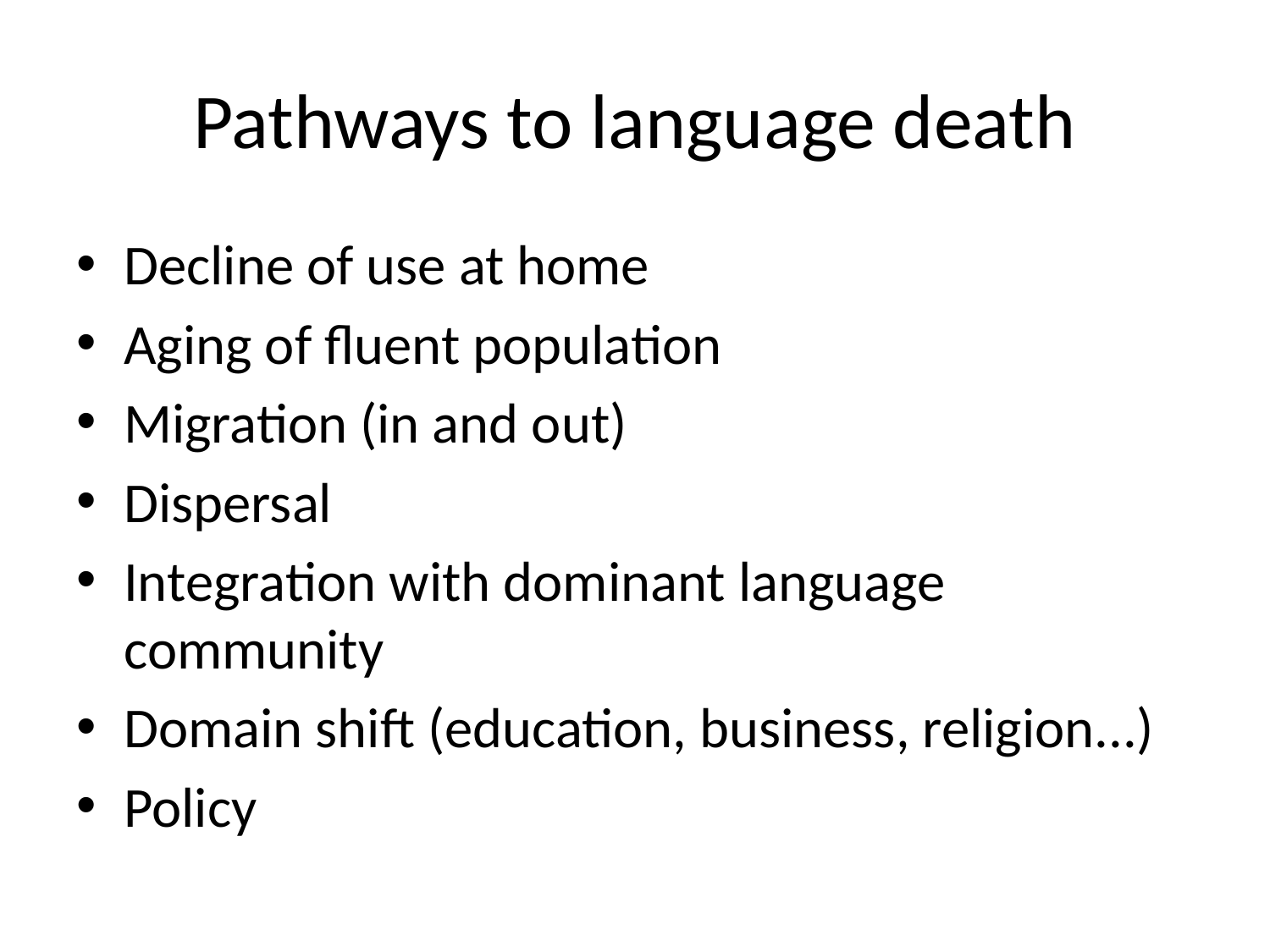

# Pathways to language death
Decline of use at home
Aging of fluent population
Migration (in and out)
Dispersal
Integration with dominant language community
Domain shift (education, business, religion...)
Policy